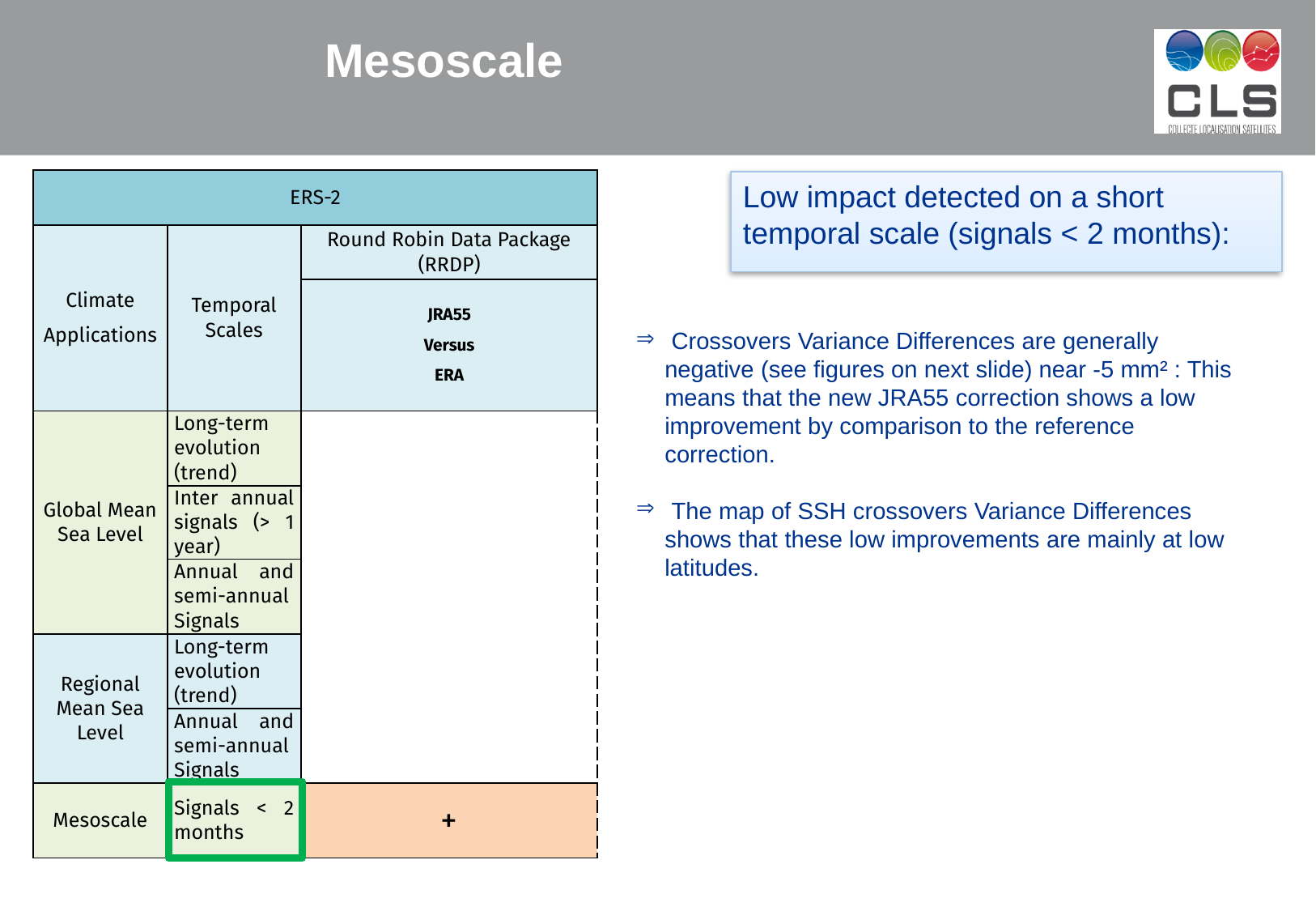

Mesoscale
| ERS-2 |  |  |
| --- | --- | --- |
| Climate Applications | Temporal Scales | Round Robin Data Package (RRDP) |
|  |  | JRA55 Versus ERA |
| Global Mean Sea Level | Long-term evolution (trend) |  |
|  | Inter annual signals (> 1 year) |  |
|  | Annual and semi-annual Signals |  |
| Regional Mean Sea Level | Long-term evolution (trend) |  |
|  | Annual and semi-annual Signals |  |
| Mesoscale | Signals < 2 months | + |
Low impact detected on a short temporal scale (signals < 2 months):

 Crossovers Variance Differences are generally negative (see figures on next slide) near -5 mm² : This means that the new JRA55 correction shows a low improvement by comparison to the reference correction.

 The map of SSH crossovers Variance Differences shows that these low improvements are mainly at low latitudes.